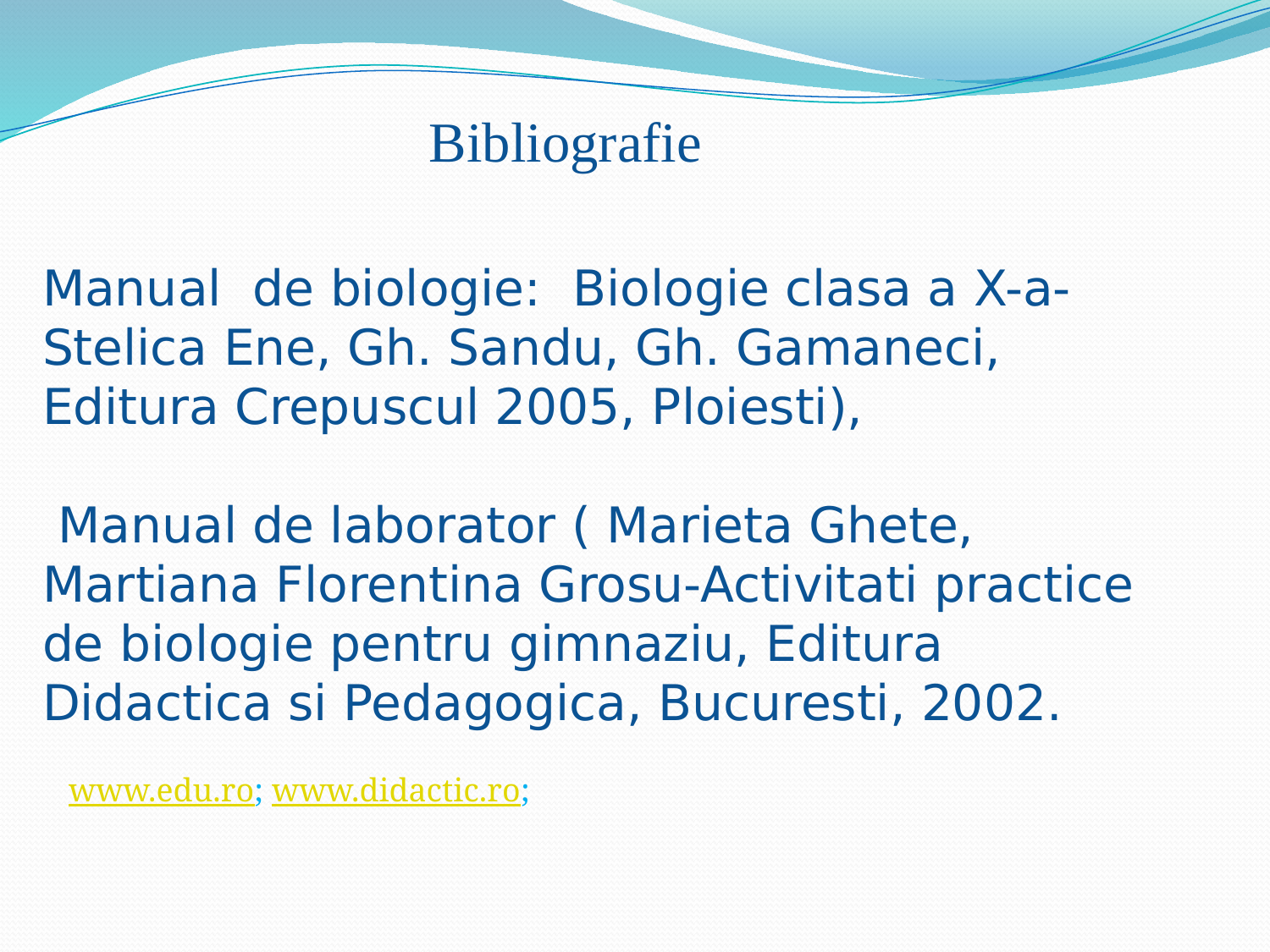

Bibliografie
Manual  de biologie:  Biologie clasa a X-a- Stelica Ene, Gh. Sandu, Gh. Gamaneci, Editura Crepuscul 2005, Ploiesti),

 Manual de laborator ( Marieta Ghete, Martiana Florentina Grosu-Activitati practice de biologie pentru gimnaziu, Editura Didactica si Pedagogica, Bucuresti, 2002.
www.edu.ro; www.didactic.ro;